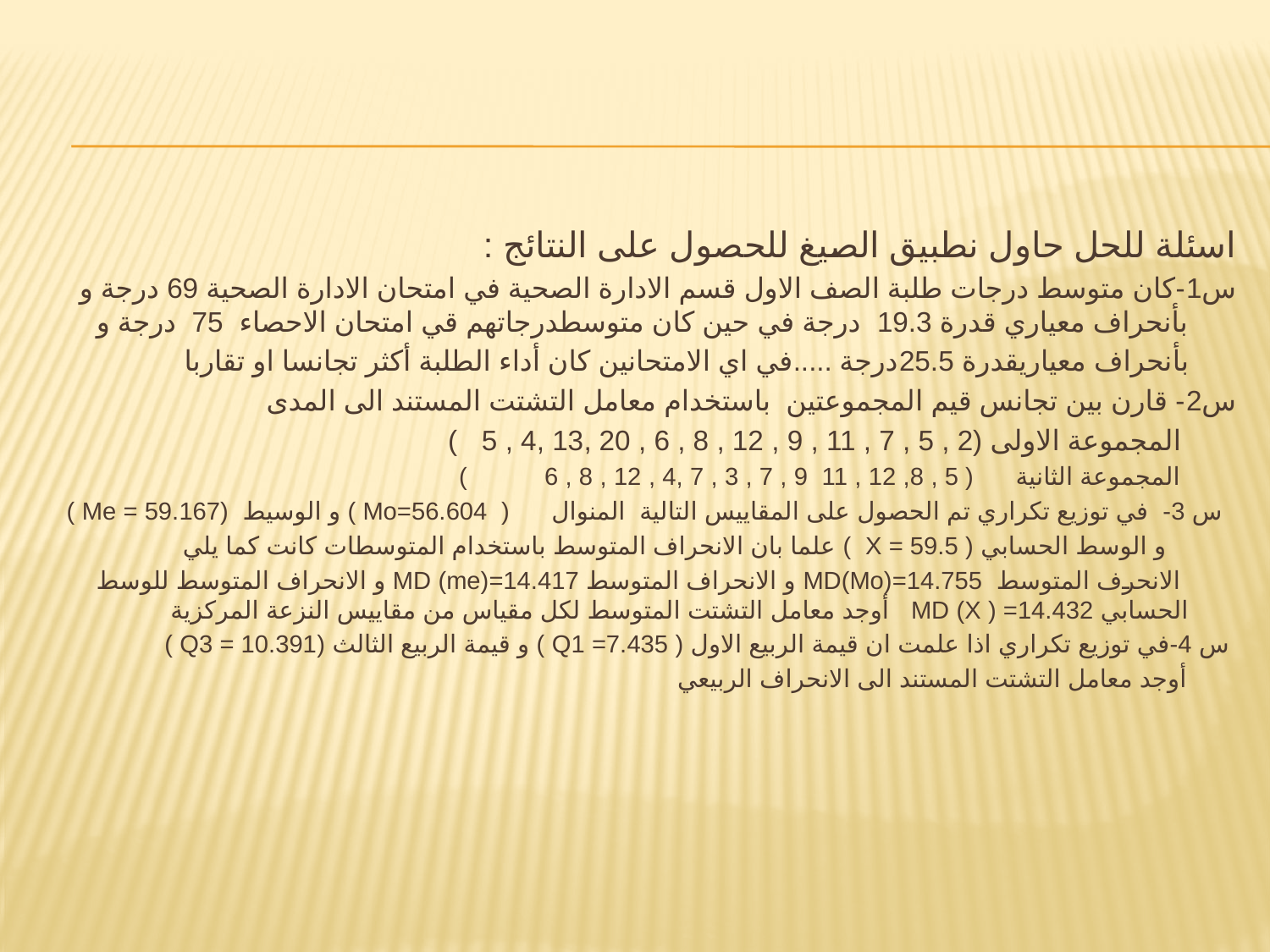

#
اسئلة للحل حاول نطبيق الصيغ للحصول على النتائج :
س1-كان متوسط درجات طلبة الصف الاول قسم الادارة الصحية في امتحان الادارة الصحية 69 درجة و بأنحراف معياري قدرة 19.3  درجة في حين كان متوسطدرجاتهم قي امتحان الاحصاء  75  درجة و
      بأنحراف معياريقدرة 25.5درجة .....في اي الامتحانين كان أداء الطلبة أكثر تجانسا او تقاربا
س2- قارن بين تجانس قيم المجموعتين  باستخدام معامل التشتت المستند الى المدى
       المجموعة الاولى (2 , 5 , 7 , 11 , 9 , 12 , 8 , 6 , 20 ,13 ,4 , 5   )
        المجموعة الثانية      ( 5 , 8, 12 , 11  9 , 7 , 3 , 7 ,4 , 12 , 8 , 6           )
  س 3-  في توزيع تكراري تم الحصول على المقاييس التالية  المنوال      (  Mo=56.604 ) و الوسيط  (Me = 59.167 )
          و الوسط الحسابي ( X = 59.5  ) علما بان الانحراف المتوسط باستخدام المتوسطات كانت كما يلي
        الانحرف المتوسط  MD(Mo)=14.755 و الانحراف المتوسط MD (me)=14.417 و الانحراف المتوسط للوسط الحسابي MD (X ) =14.432   أوجد معامل التشتت المتوسط لكل مقياس من مقاييس النزعة المركزية
 س 4-في توزيع تكراري اذا علمت ان قيمة الربيع الاول ( Q1 =7.435 ) و قيمة الربيع الثالث (Q3 = 10.391 )
       أوجد معامل التشتت المستند الى الانحراف الربيعي